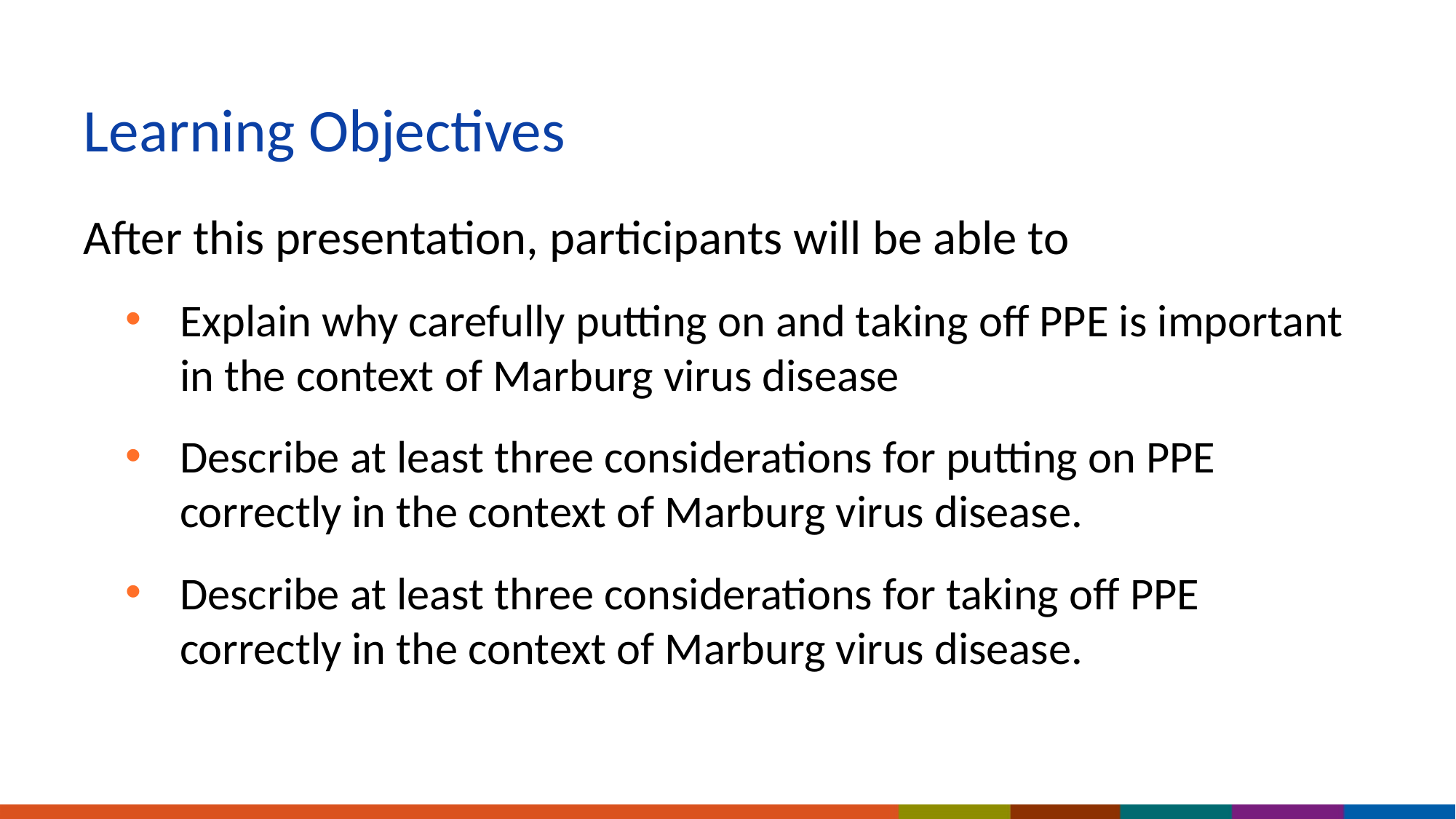

# Learning Objectives
After this presentation, participants will be able to
Explain why carefully putting on and taking off PPE is important in the context of Marburg virus disease
Describe at least three considerations for putting on PPE correctly in the context of Marburg virus disease.
Describe at least three considerations for taking off PPE correctly in the context of Marburg virus disease.